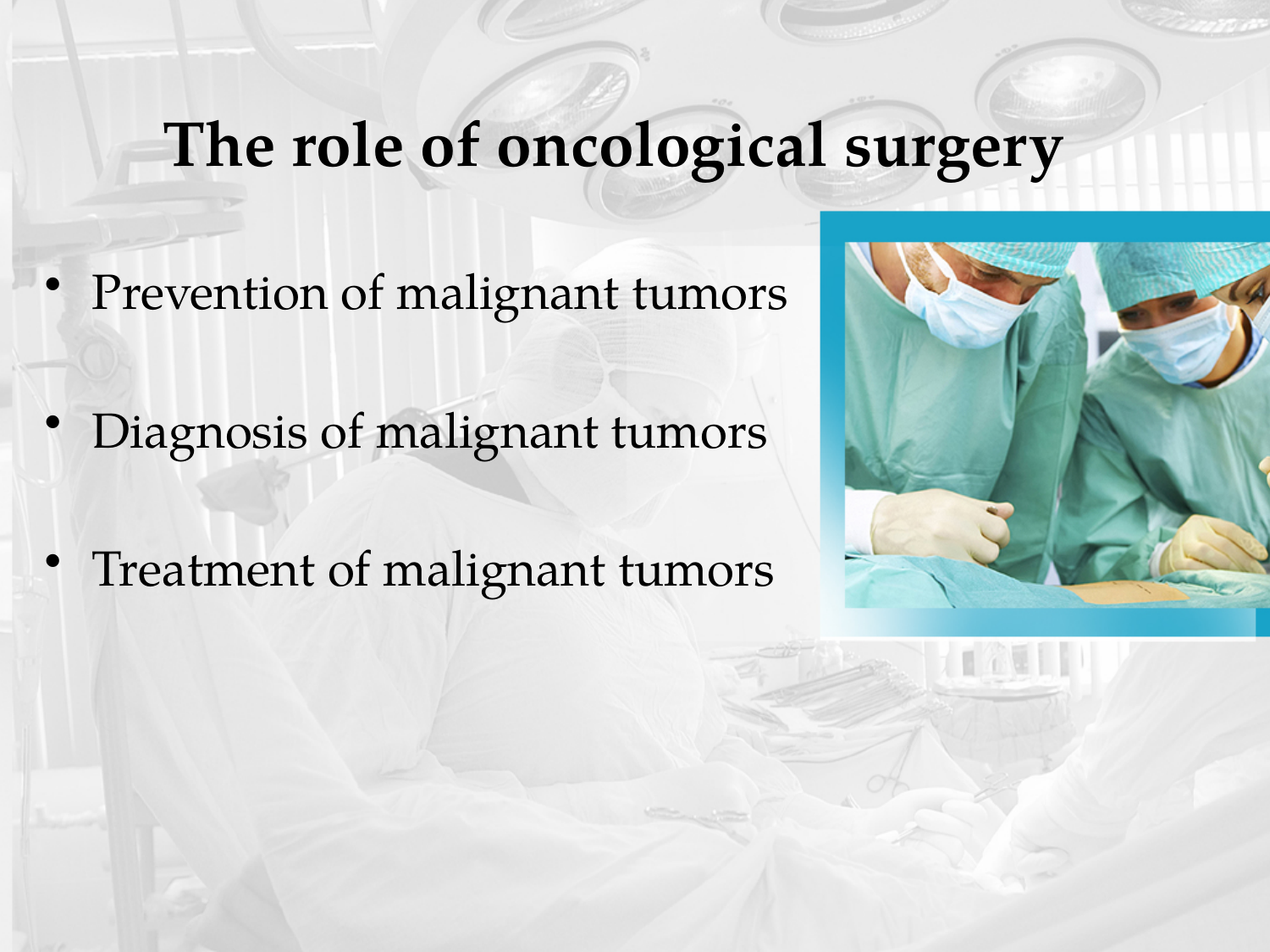

# The role of oncological surgery
Prevention of malignant tumors

Diagnosis of malignant tumors

Treatment of malignant tumors